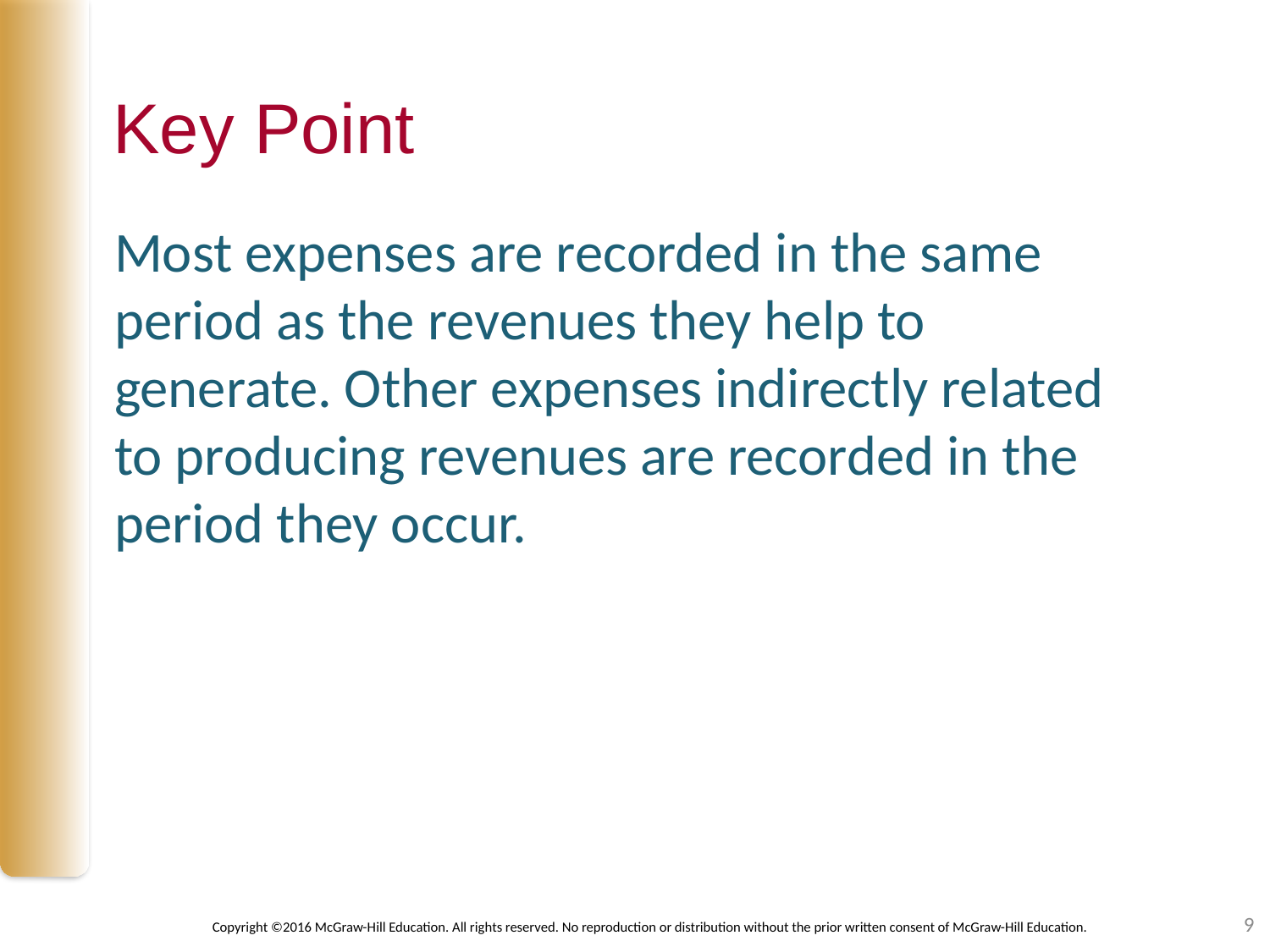

# Key Point
Most expenses are recorded in the same period as the revenues they help to generate. Other expenses indirectly related to producing revenues are recorded in the period they occur.
9
Copyright ©2016 McGraw-Hill Education. All rights reserved. No reproduction or distribution without the prior written consent of McGraw-Hill Education.